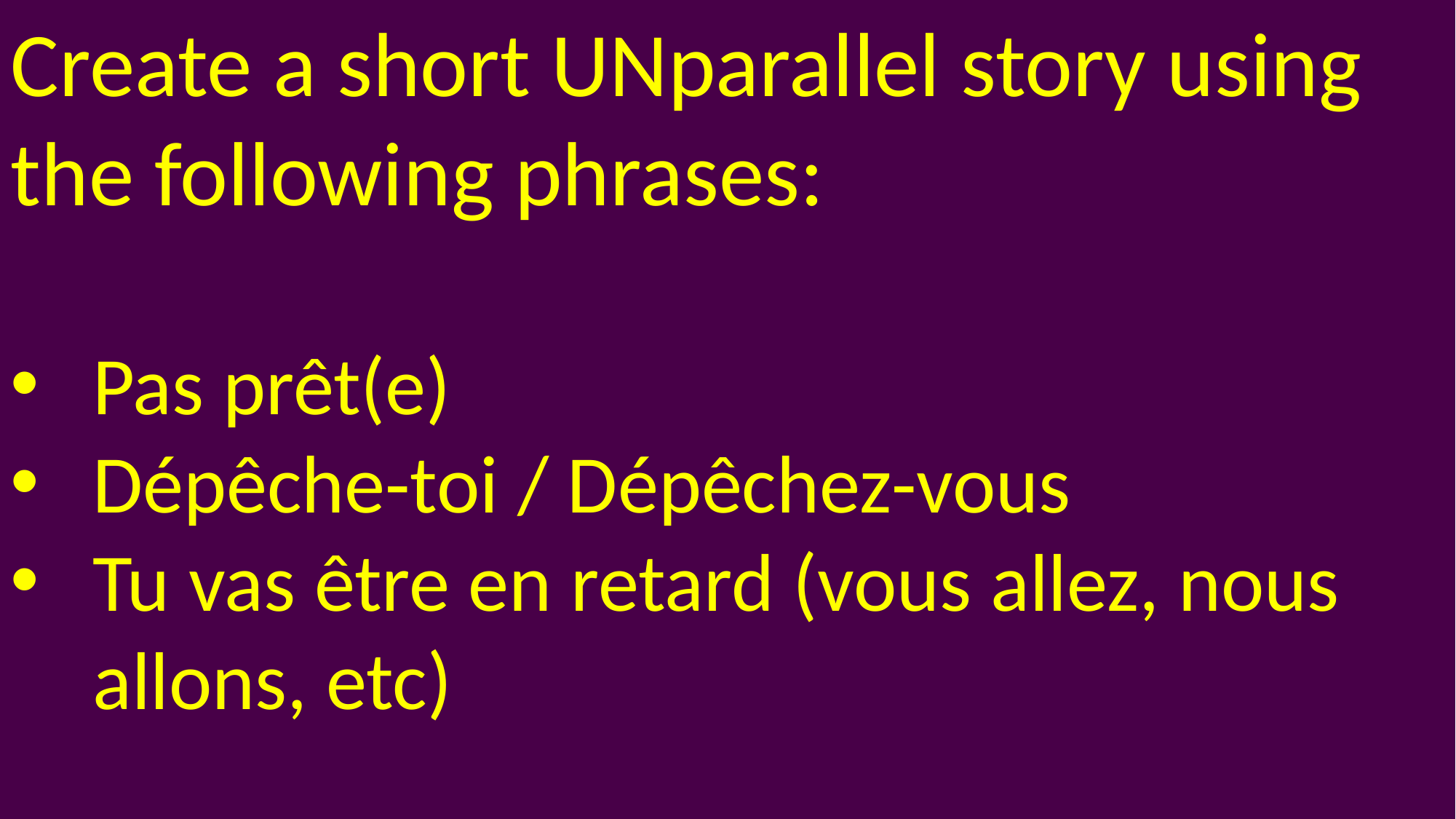

Create a short UNparallel story using the following phrases:

Pas prêt(e)
Dépêche-toi / Dépêchez-vous
Tu vas être en retard (vous allez, nous allons, etc)